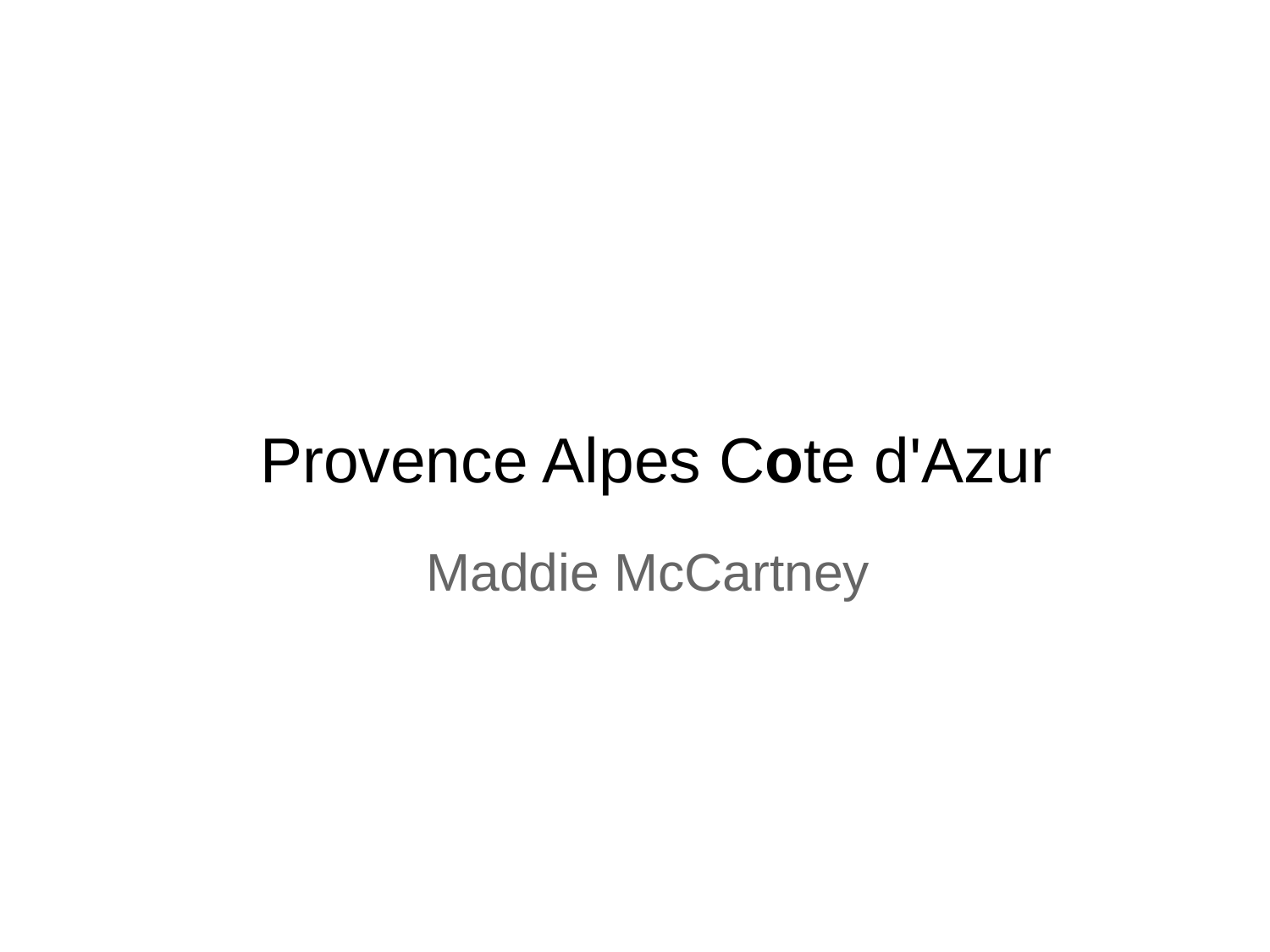

# Provence Alpes Cote d'Azur
Maddie McCartney